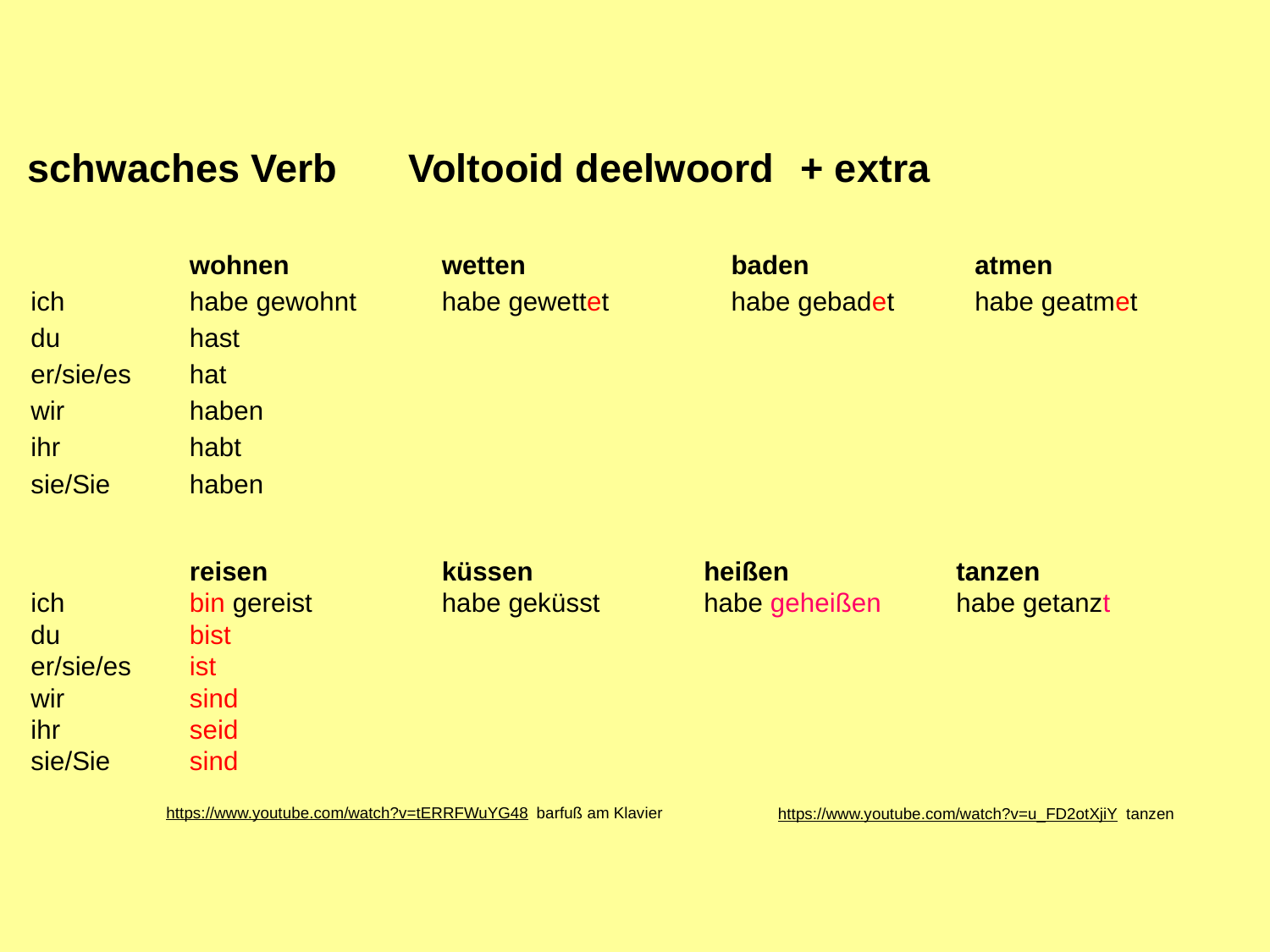

schwaches Verb 	Voltooid deelwoord	 + extra
	wohnen	wetten	baden	atmen
ich 	habe gewohnt	habe gewettet	habe gebadet	habe geatmet
du	hast
er/sie/es	hat
wir	haben
ihr	habt
sie/Sie	haben
	reisen	küssen	heißen	tanzen
ich	bin gereist	habe geküsst	habe geheißen	habe getanzt
du	bist
er/sie/es	ist
wir	sind
ihr	seid
sie/Sie	sind
https://www.youtube.com/watch?v=tERRFWuYG48  barfuß am Klavier
https://www.youtube.com/watch?v=u_FD2otXjiY  tanzen